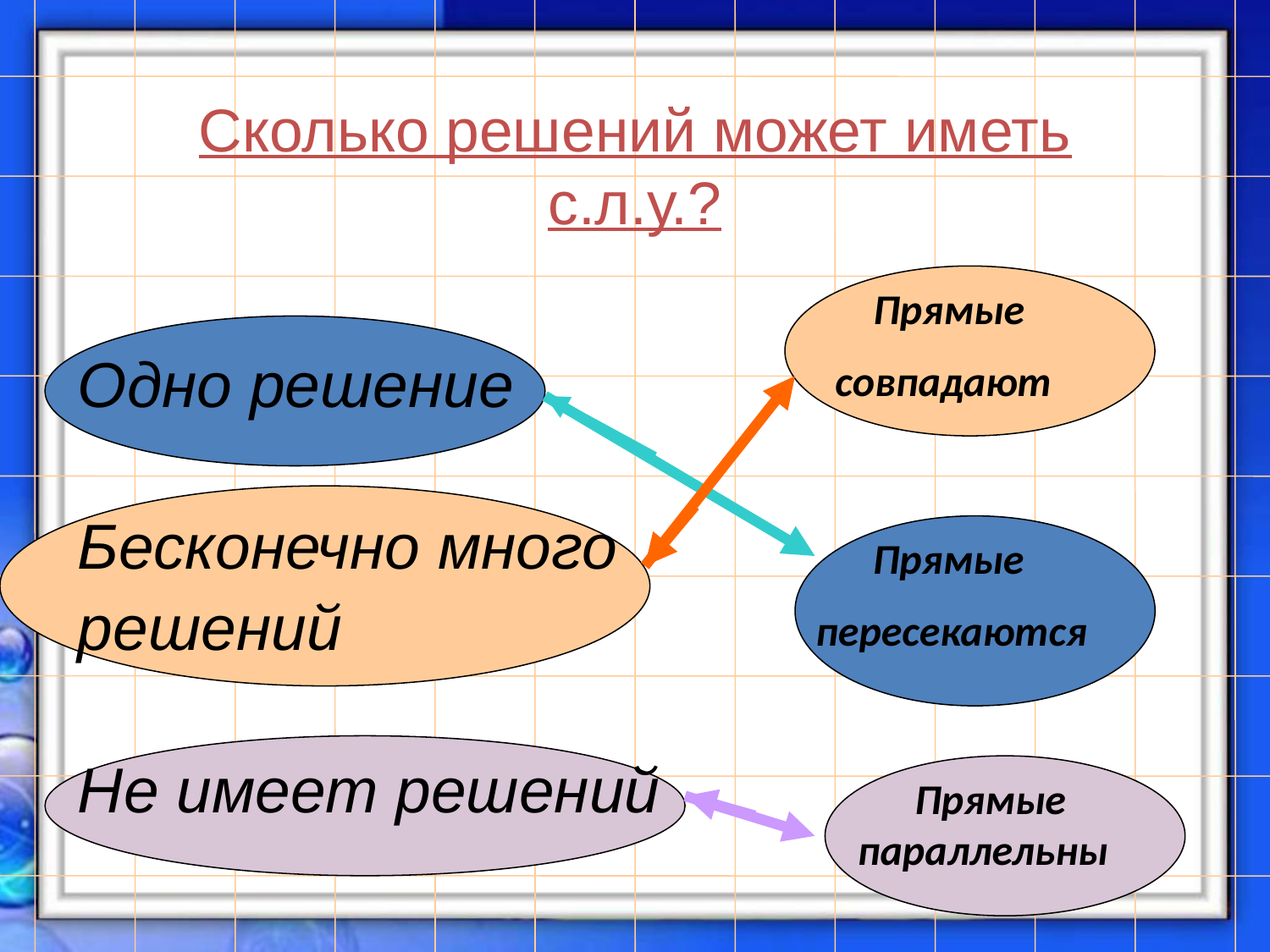

Сколько решений может иметь с.л.у.?

         Прямые
     совпадают

Одно решение

Бесконечно много
решений

Не имеет решений

          Прямые
    пересекаются

      Прямые параллельны